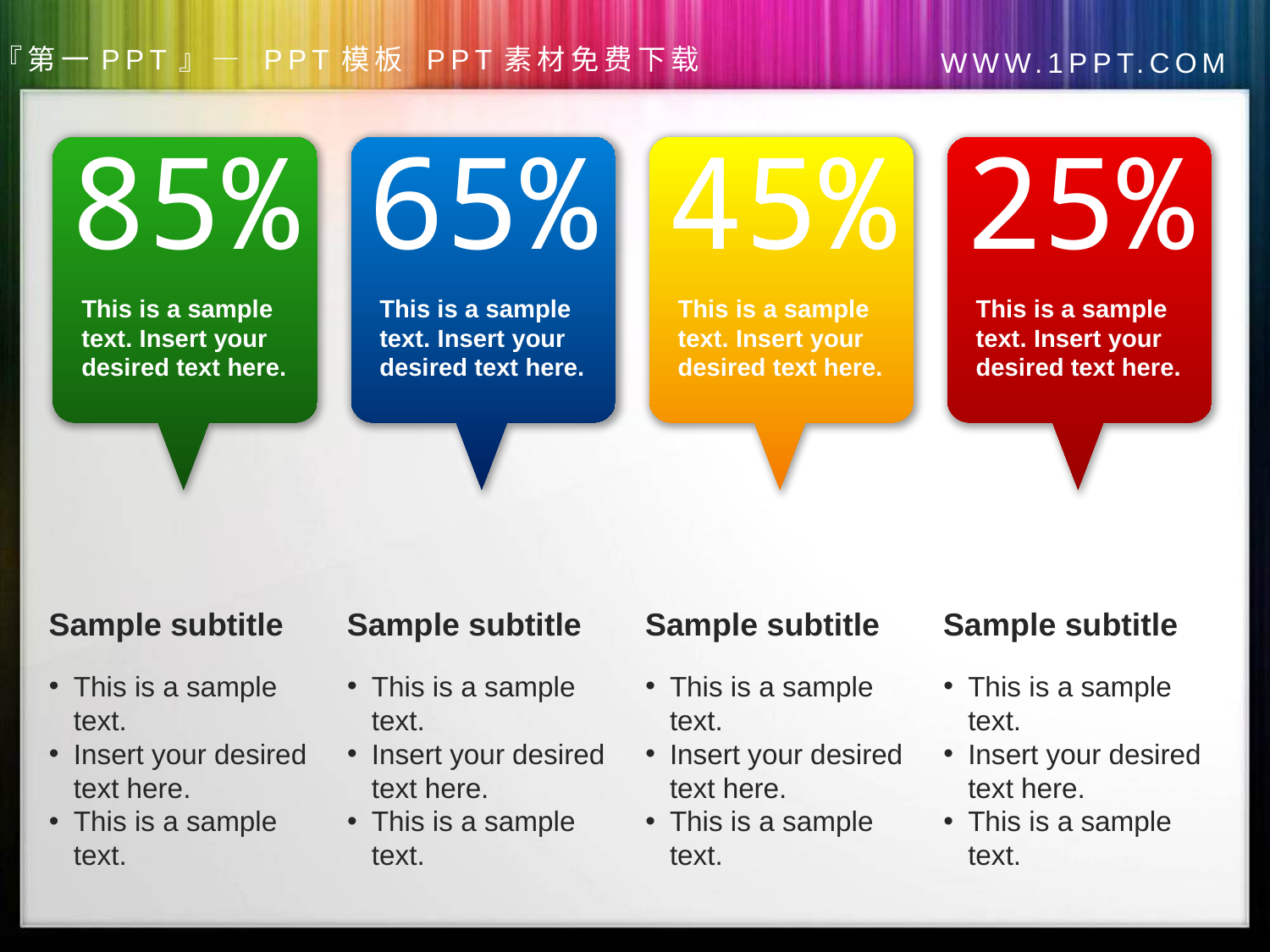

85%

This is a sample text. Insert your desired text here.
65%

This is a sample text. Insert your desired text here.
45%

This is a sample text. Insert your desired text here.
25%

This is a sample text. Insert your desired text here.
Sample subtitle
This is a sample text.
Insert your desired text here.
This is a sample text.
Sample subtitle
This is a sample text.
Insert your desired text here.
This is a sample text.
Sample subtitle
This is a sample text.
Insert your desired text here.
This is a sample text.
Sample subtitle
This is a sample text.
Insert your desired text here.
This is a sample text.